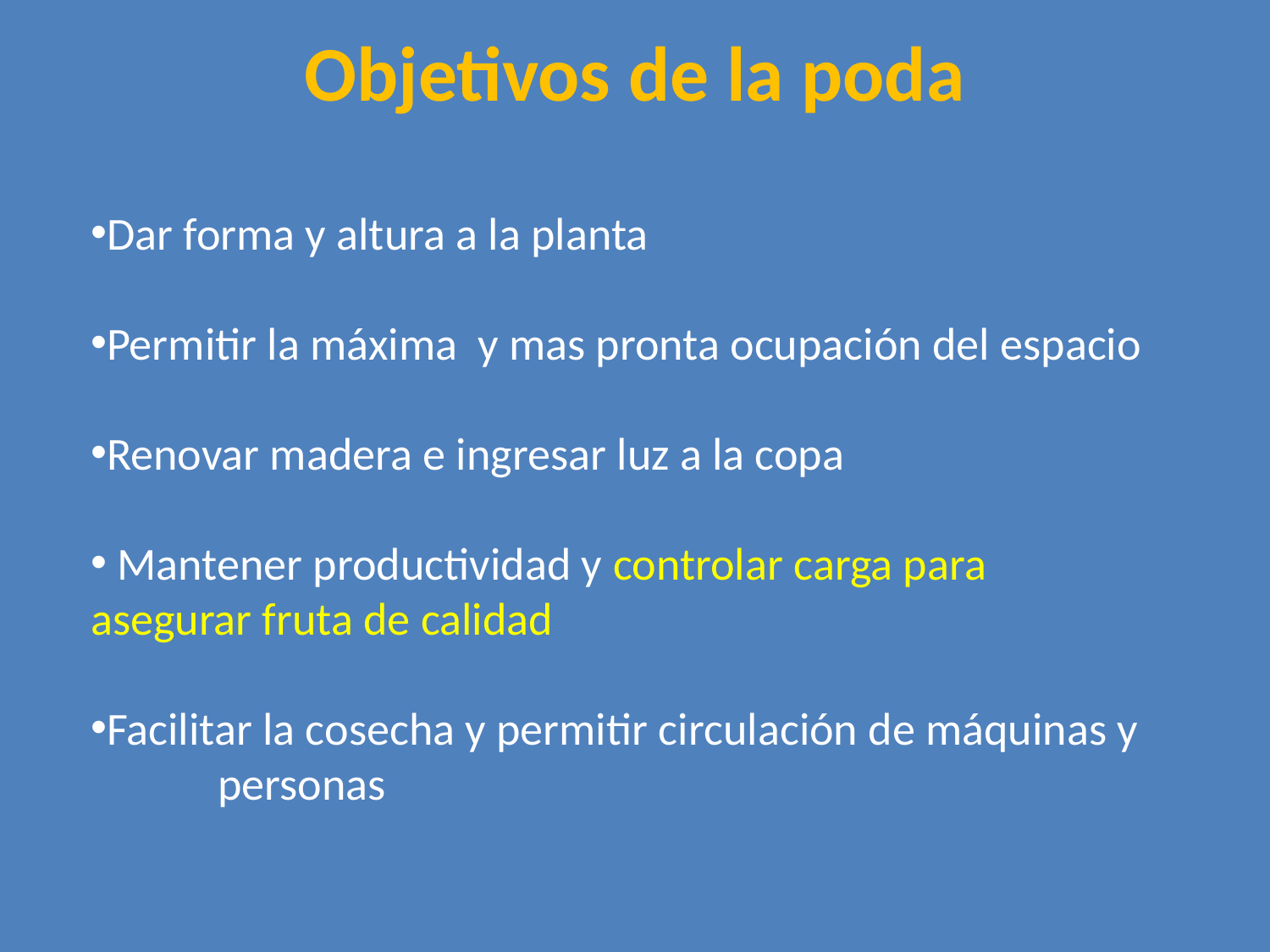

# Objetivos de la poda
Dar forma y altura a la planta

Permitir la máxima  y mas pronta ocupación del espacio

Renovar madera e ingresar luz a la copa

 Mantener productividad y controlar carga para	asegurar fruta de calidad

Facilitar la cosecha y permitir circulación de máquinas y 	personas